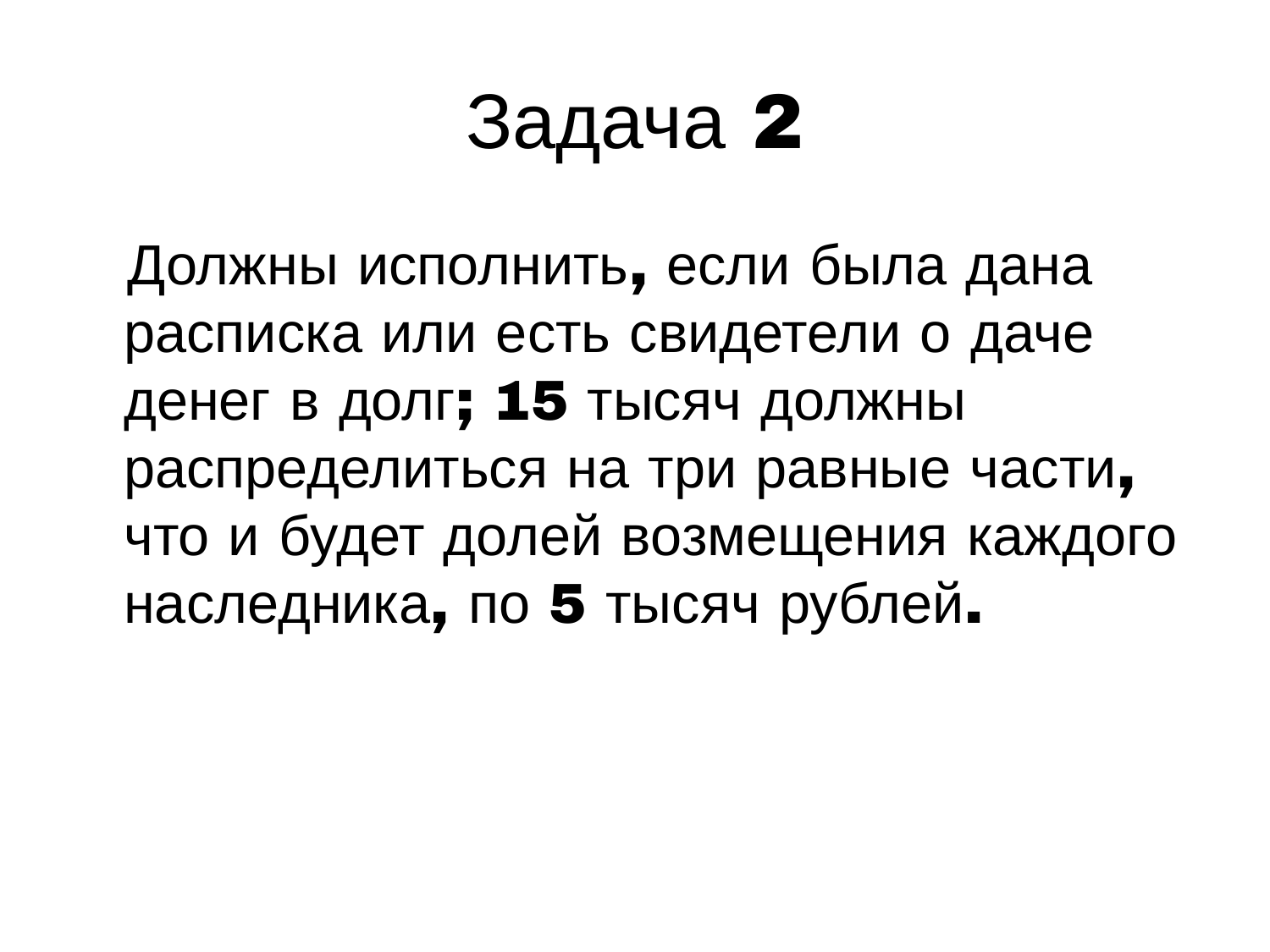

# Задача 2
    Должны исполнить, если была дана расписка или есть свидетели о даче денег в долг; 15 тысяч должны распределиться на три равные части, что и будет долей возмещения каждого наследника, по 5 тысяч рублей.